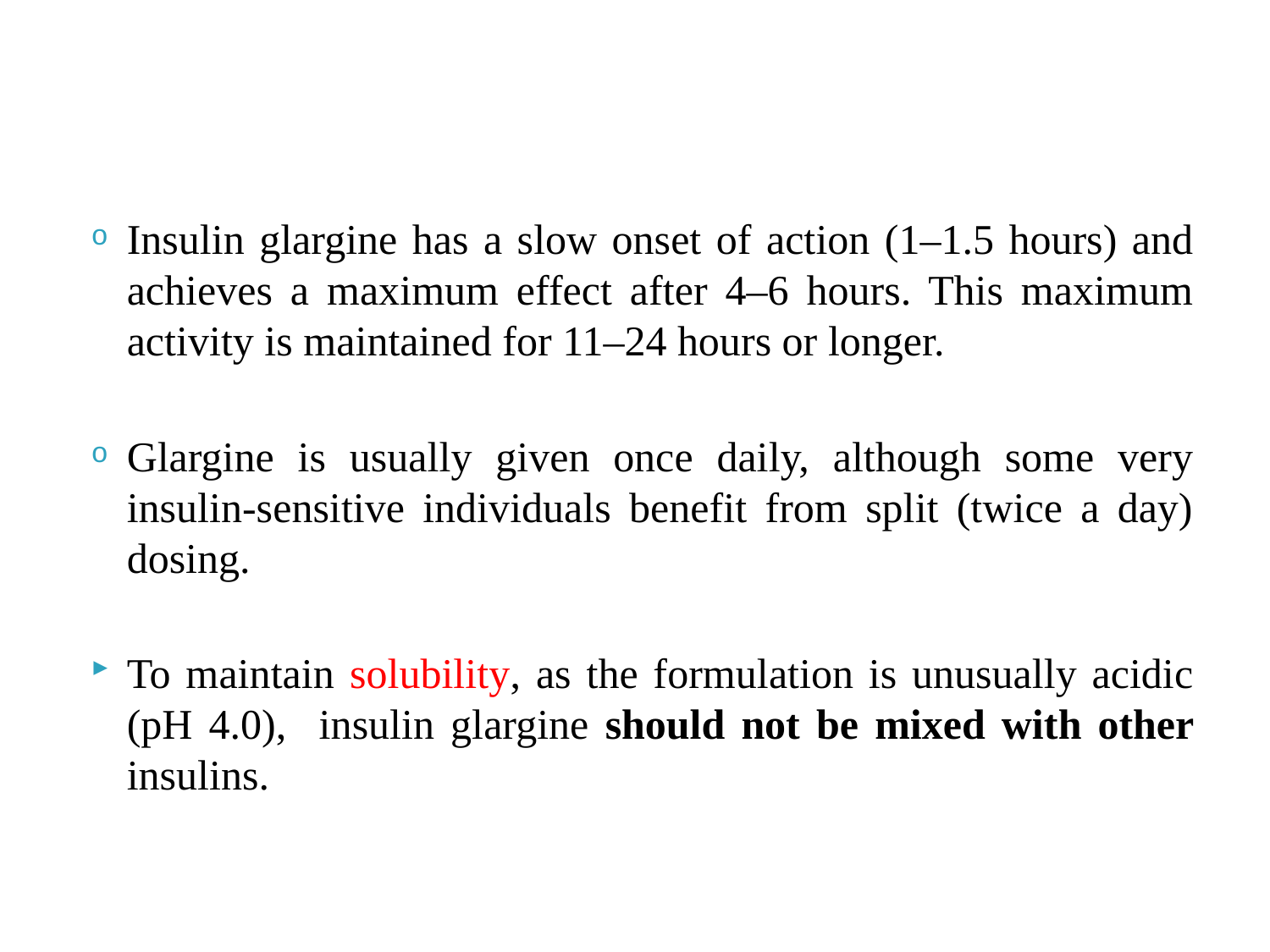

#
Insulin glargine has a slow onset of action (1–1.5 hours) and achieves a maximum effect after 4–6 hours. This maximum activity is maintained for 11–24 hours or longer.

Glargine is usually given once daily, although some very insulin-sensitive individuals benefit from split (twice a day) dosing.

To maintain solubility, as the formulation is unusually acidic (pH 4.0),  insulin glargine should not be mixed with other insulins.